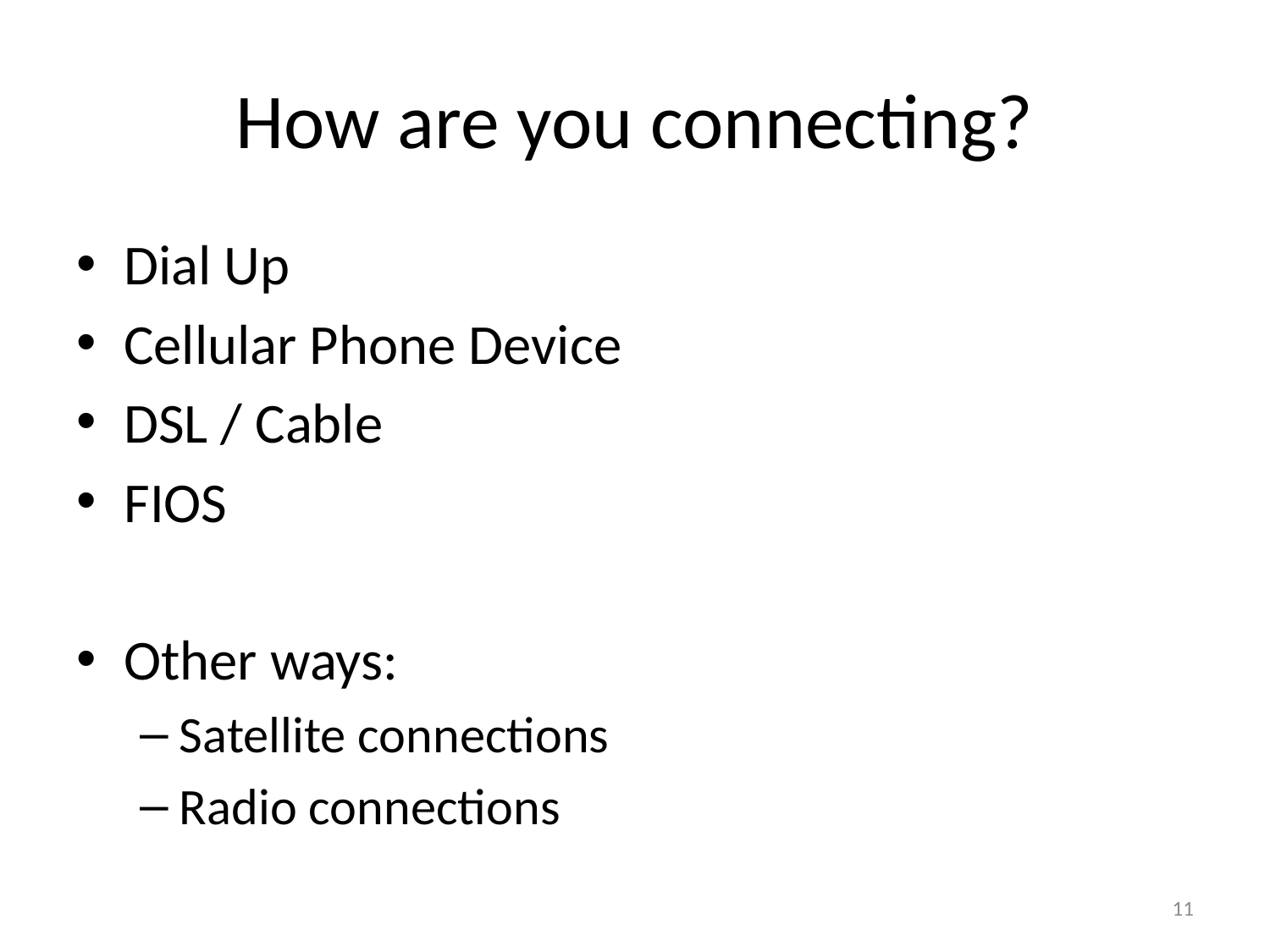

# How are you connecting?
Dial Up
Cellular Phone Device
DSL / Cable
FIOS

Other ways:
Satellite connections
Radio connections

11